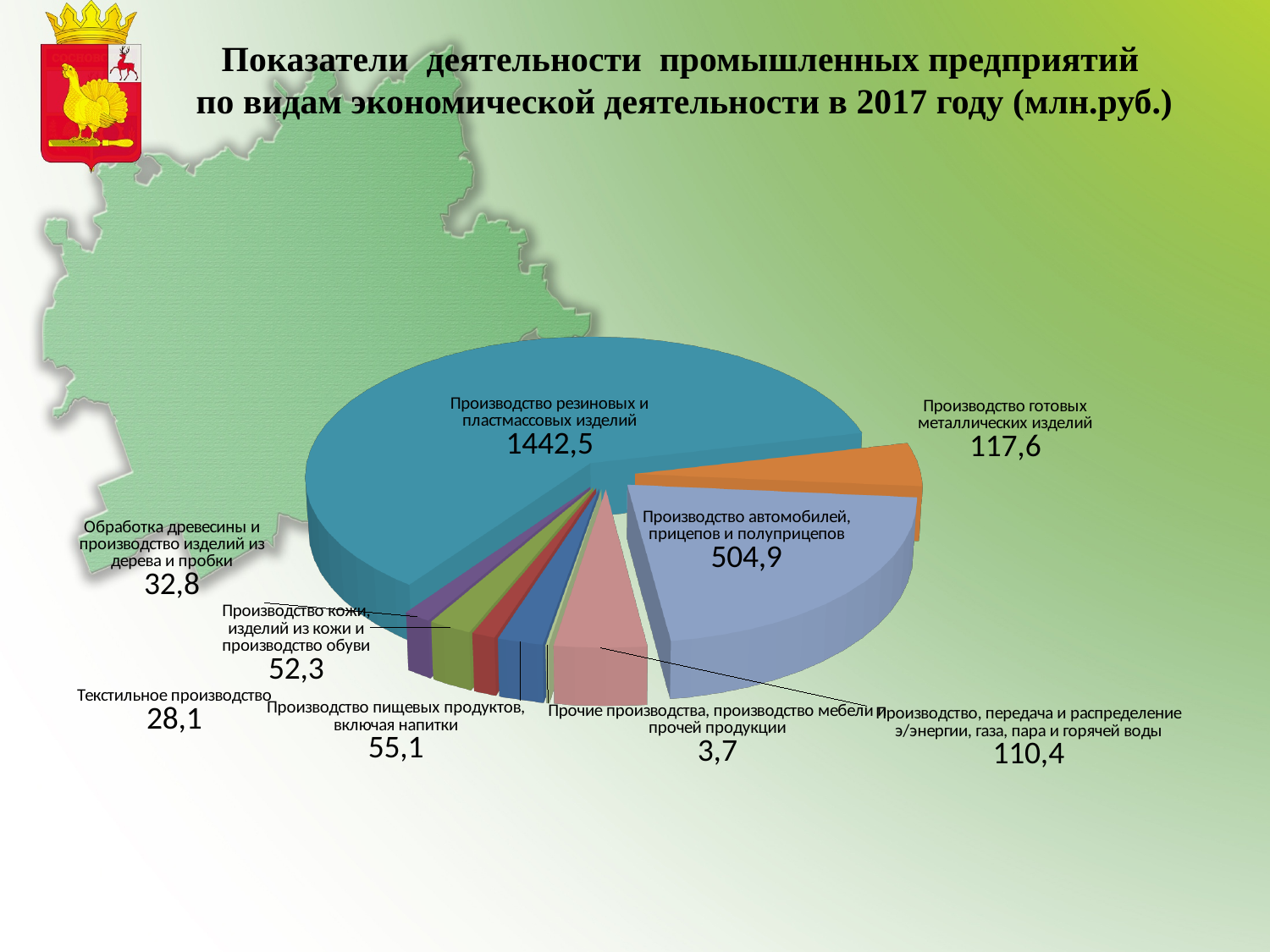

Показатели  деятельности  промышленных предприятий
по видам экономической деятельности в 2017 году (млн.руб.)

[unsupported chart]